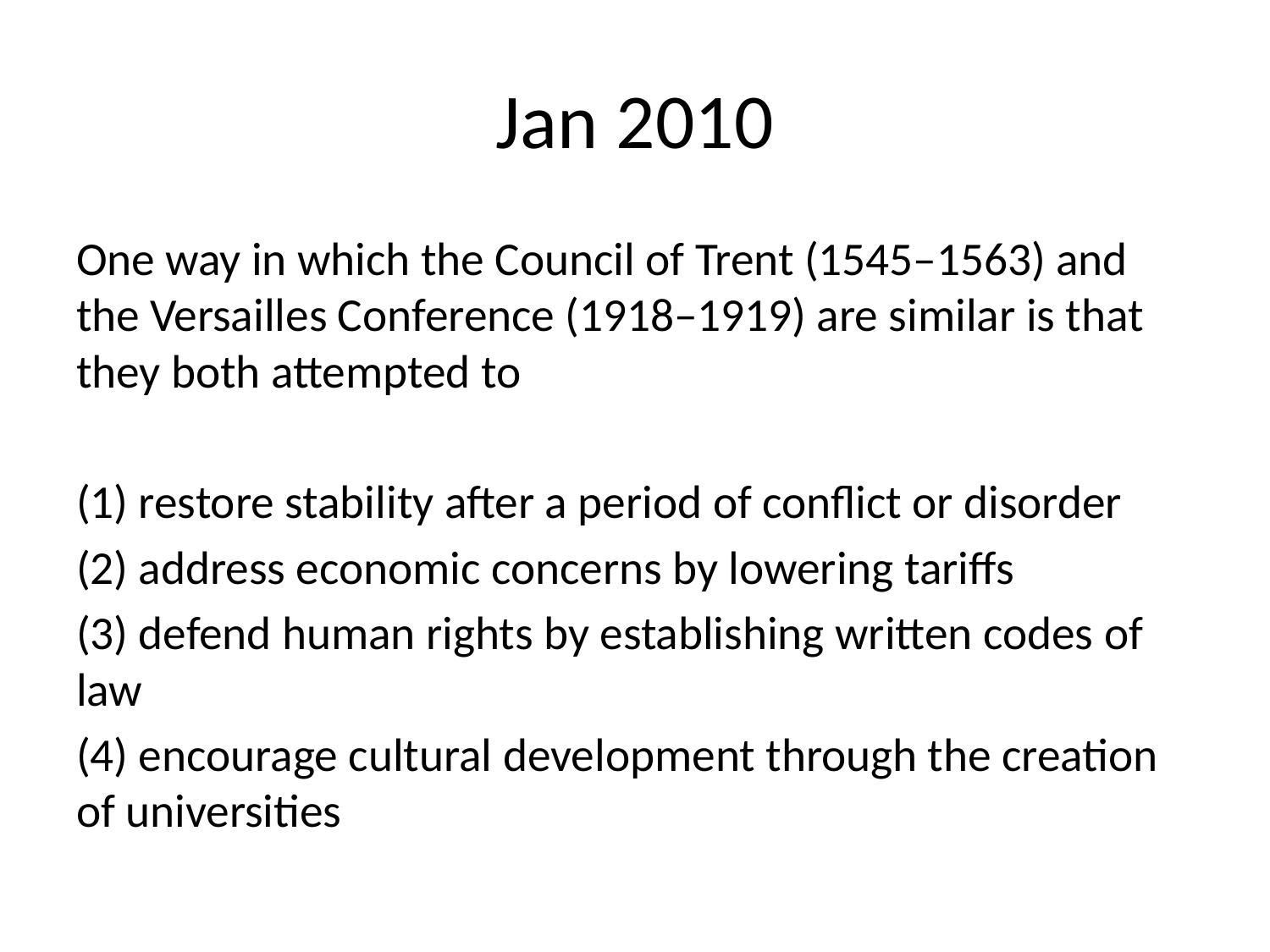

# Jan 2010
One way in which the Council of Trent (1545–1563) and the Versailles Conference (1918–1919) are similar is that they both attempted to

(1) restore stability after a period of conflict or disorder
(2) address economic concerns by lowering tariffs
(3) defend human rights by establishing written codes of law
(4) encourage cultural development through the creation of universities